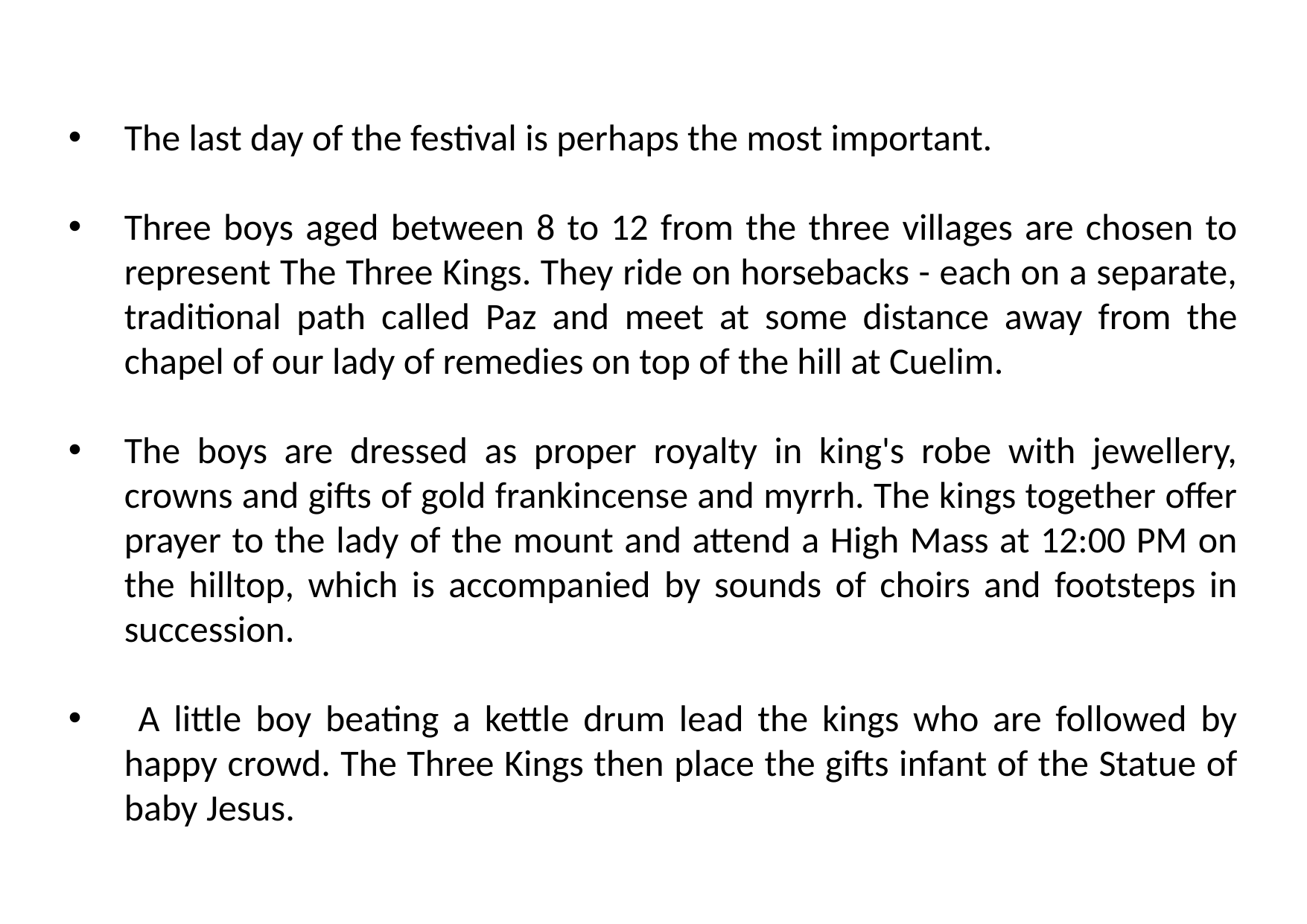

The last day of the festival is perhaps the most important.

Three boys aged between 8 to 12 from the three villages are chosen to represent The Three Kings. They ride on horsebacks - each on a separate, traditional path called Paz and meet at some distance away from the chapel of our lady of remedies on top of the hill at Cuelim.

The boys are dressed as proper royalty in king's robe with jewellery, crowns and gifts of gold frankincense and myrrh. The kings together offer prayer to the lady of the mount and attend a High Mass at 12:00 PM on the hilltop, which is accompanied by sounds of choirs and footsteps in succession.

 A little boy beating a kettle drum lead the kings who are followed by happy crowd. The Three Kings then place the gifts infant of the Statue of baby Jesus.